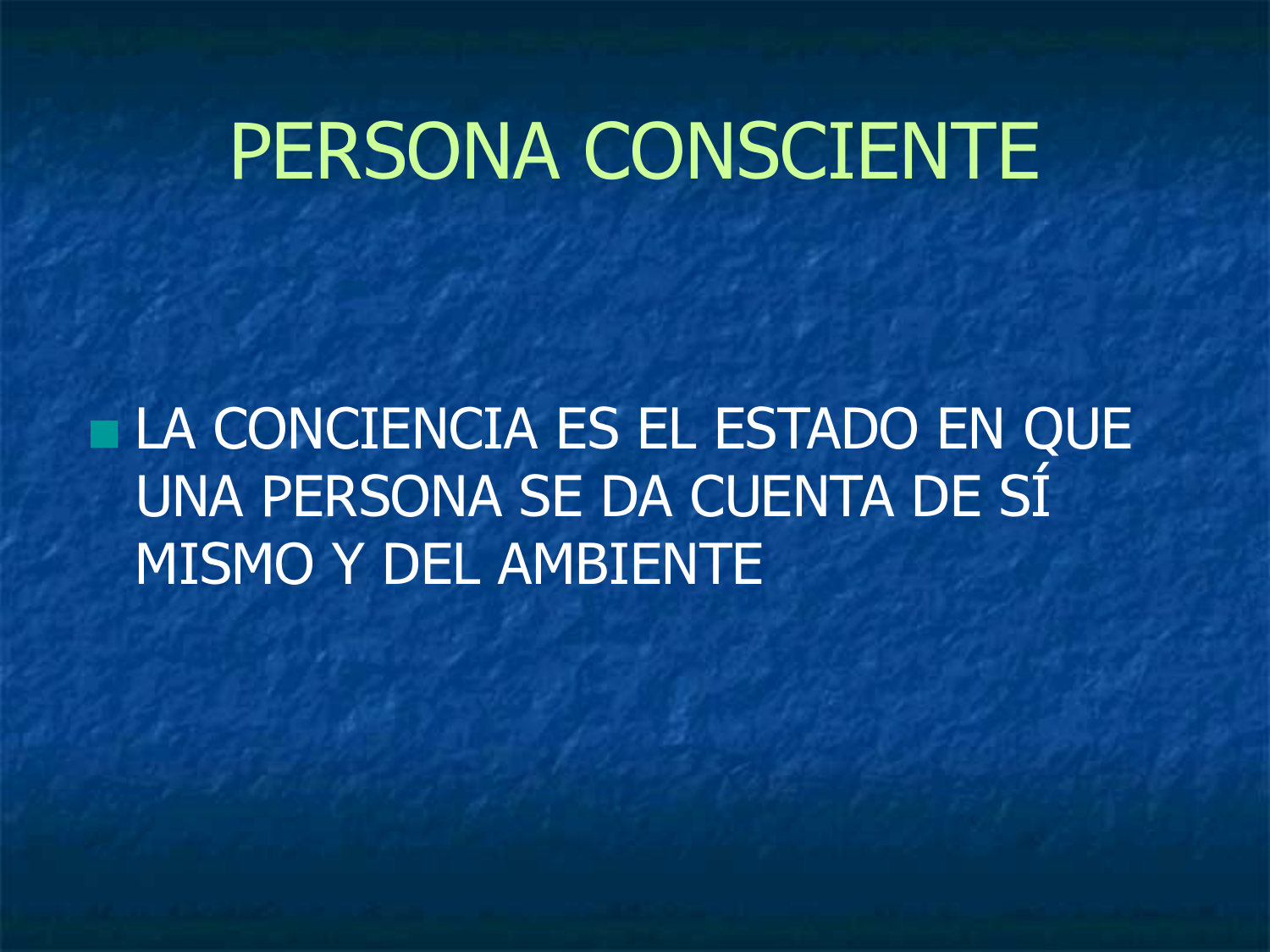

# PERSONA CONSCIENTE
LA CONCIENCIA ES EL ESTADO EN QUE UNA PERSONA SE DA CUENTA DE SÍ MISMO Y DEL AMBIENTE